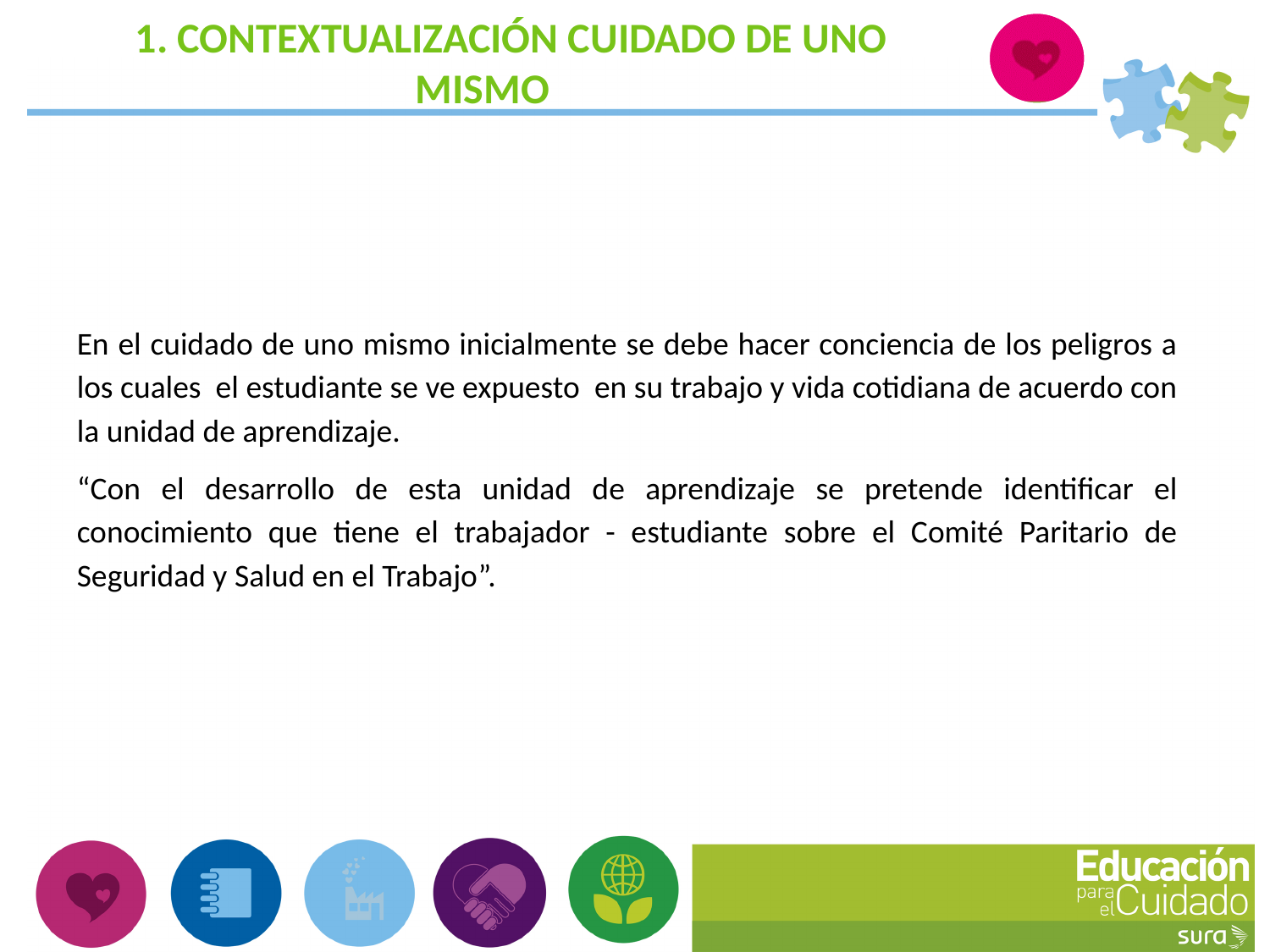

1. CONTEXTUALIZACIÓN CUIDADO DE UNO MISMO

En el cuidado de uno mismo inicialmente se debe hacer conciencia de los peligros a los cuales  el estudiante se ve expuesto  en su trabajo y vida cotidiana de acuerdo con la unidad de aprendizaje.
“Con el desarrollo de esta unidad de aprendizaje se pretende identificar el conocimiento que tiene el trabajador - estudiante sobre el Comité Paritario de Seguridad y Salud en el Trabajo”.